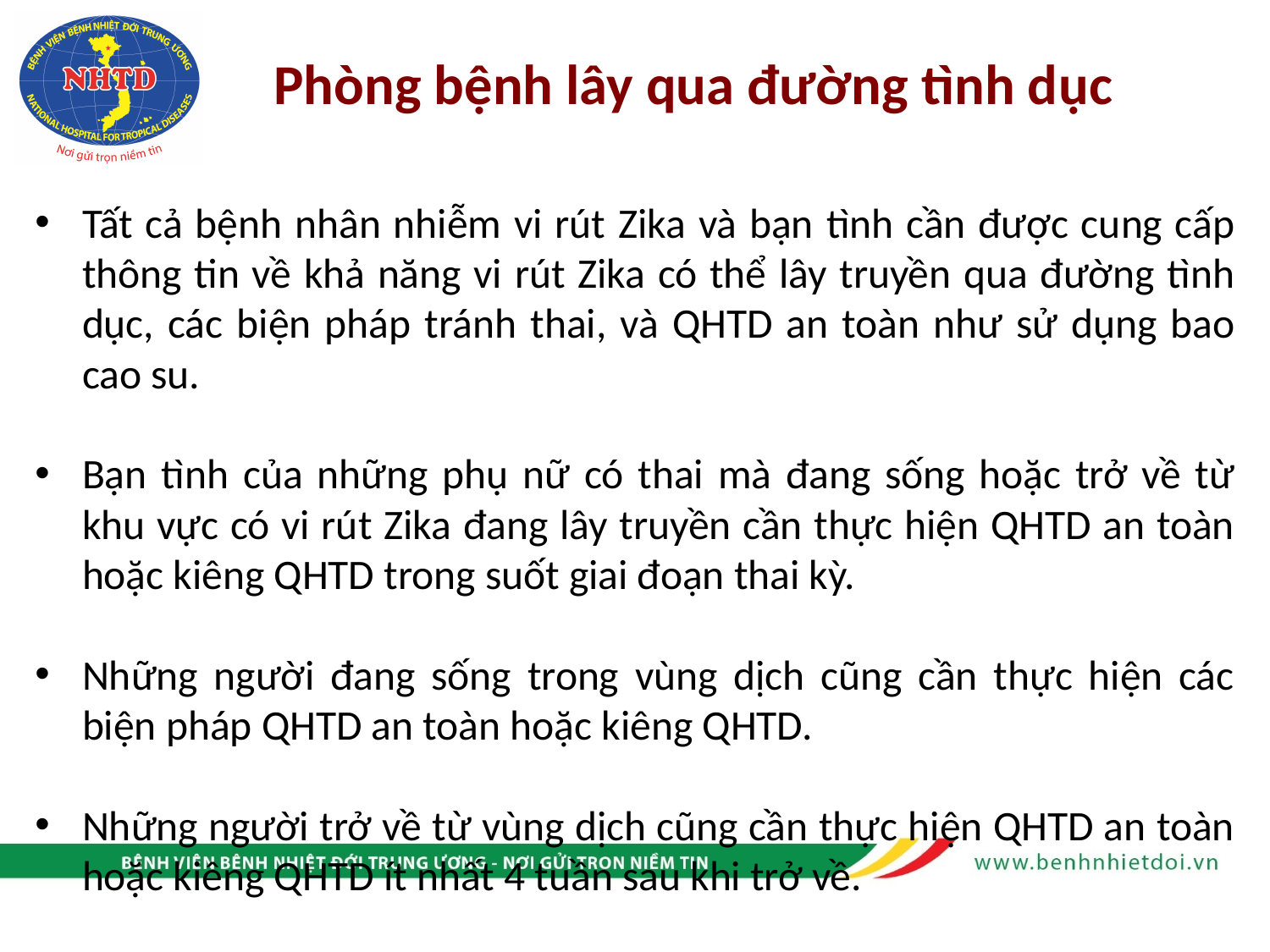

# Phòng bệnh lây qua đường tình dục
Tất cả bệnh nhân nhiễm vi rút Zika và bạn tình cần được cung cấp thông tin về khả năng vi rút Zika có thể lây truyền qua đường tình dục, các biện pháp tránh thai, và QHTD an toàn như sử dụng bao cao su.

Bạn tình của những phụ nữ có thai mà đang sống hoặc trở về từ khu vực có vi rút Zika đang lây truyền cần thực hiện QHTD an toàn hoặc kiêng QHTD trong suốt giai đoạn thai kỳ.

Những người đang sống trong vùng dịch cũng cần thực hiện các biện pháp QHTD an toàn hoặc kiêng QHTD.

Những người trở về từ vùng dịch cũng cần thực hiện QHTD an toàn hoặc kiêng QHTD ít nhất 4 tuần sau khi trở về.